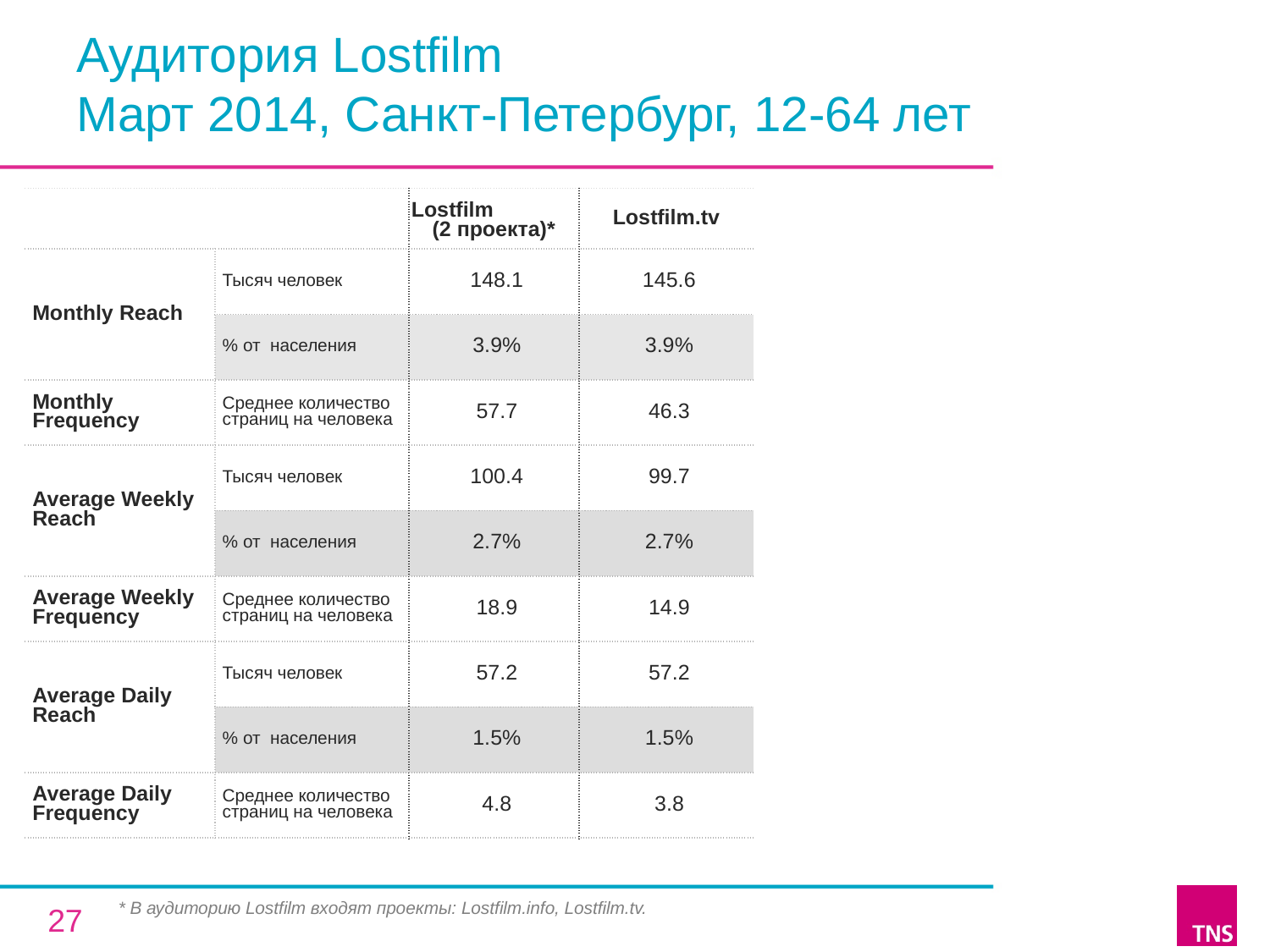

# Аудитория Lostfilm Март 2014, Санкт-Петербург, 12-64 лет
|  |  | Lostfilm (2 проекта)\* | Lostfilm.tv |
| --- | --- | --- | --- |
| Monthly Reach | Тысяч человек | 148.1 | 145.6 |
|  | % от населения | 3.9% | 3.9% |
| Monthly Frequency | Среднее количество страниц на человека | 57.7 | 46.3 |
| Average Weekly Reach | Тысяч человек | 100.4 | 99.7 |
|  | % от населения | 2.7% | 2.7% |
| Average Weekly Frequency | Среднее количество страниц на человека | 18.9 | 14.9 |
| Average Daily Reach | Тысяч человек | 57.2 | 57.2 |
|  | % от населения | 1.5% | 1.5% |
| Average Daily Frequency | Среднее количество страниц на человека | 4.8 | 3.8 |
* В аудиторию Lostfilm входят проекты: Lostfilm.info, Lostfilm.tv.
27